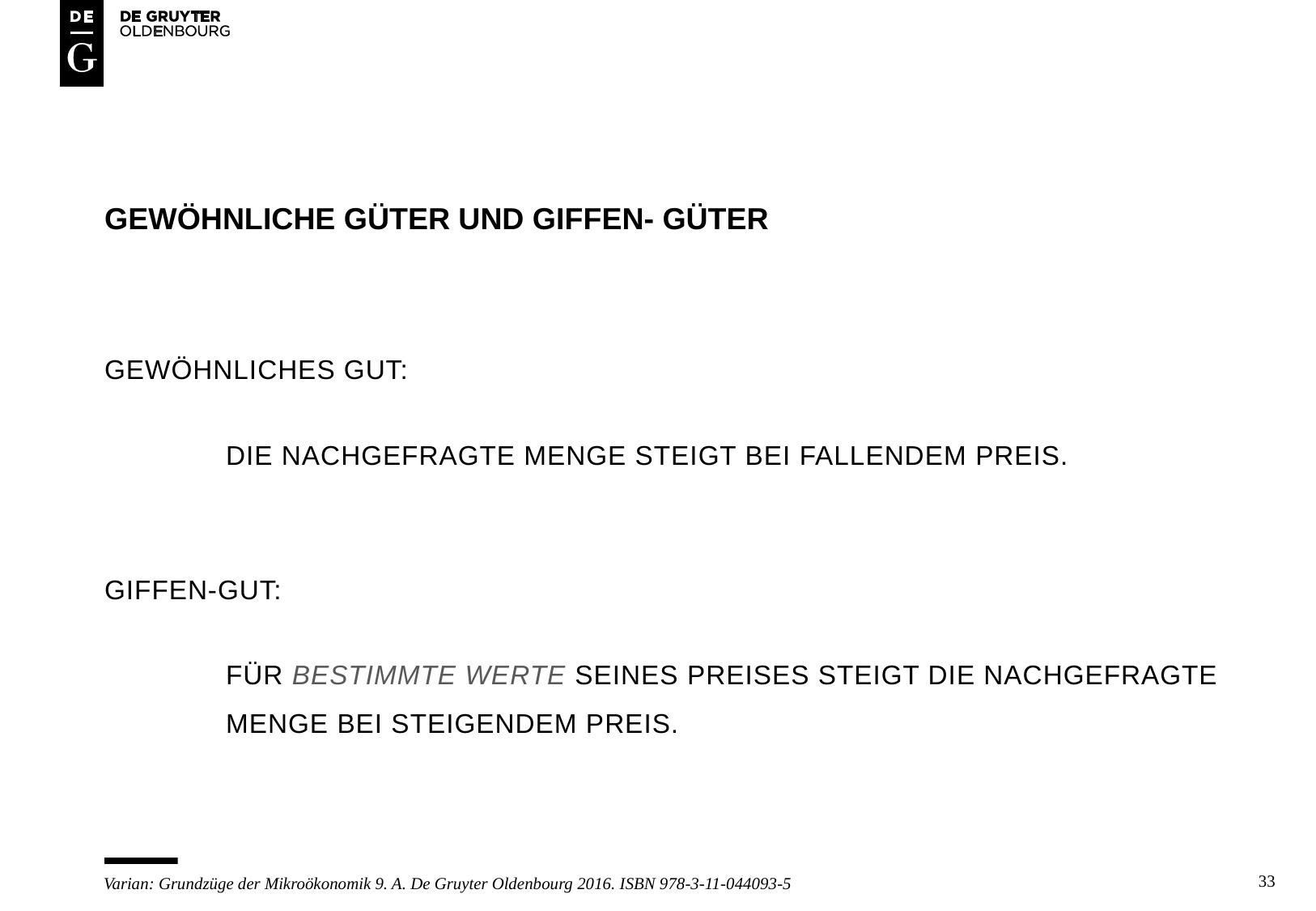

# Gewöhnliche Güter und Giffen- Güter
Gewöhnliches Gut:
	die nachgefragte Menge steigt bei fallendem Preis.
Giffen-Gut:
	Für bestimmte Werte seines Preises steigt die nachgefragte 	Menge bei steigendem Preis.
33
Varian: Grundzüge der Mikroökonomik 9. A. De Gruyter Oldenbourg 2016. ISBN 978-3-11-044093-5